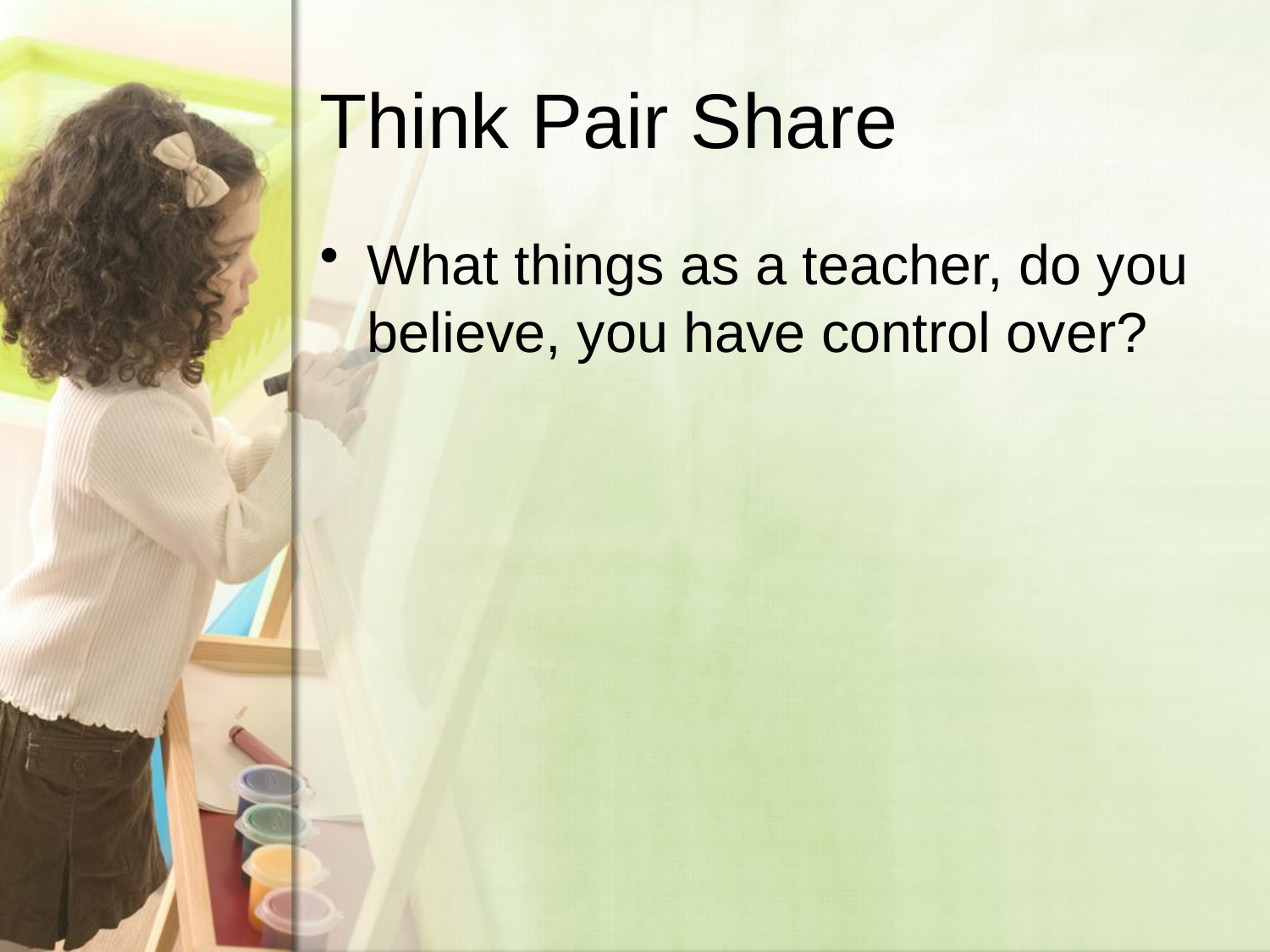

# Think Pair Share
What things as a teacher, do you believe, you have control over?